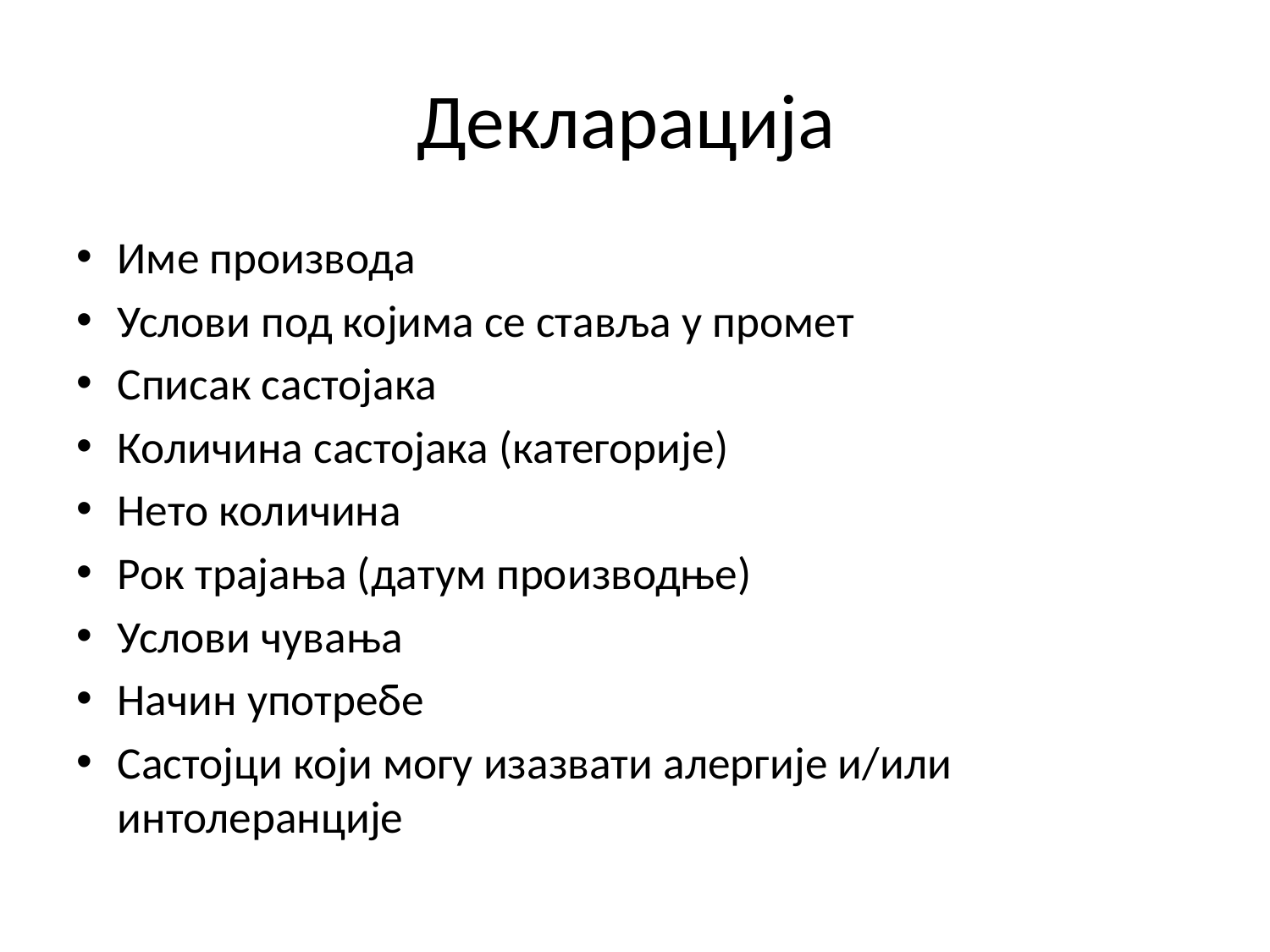

# Декларација
Име производа
Услови под којима се ставља у промет
Списак састојака
Количина састојака (категорије)
Нето количина
Рок трајања (датум производње)
Услови чувања
Начин употребе
Састојци који могу изазвати алергије и/или интолеранције